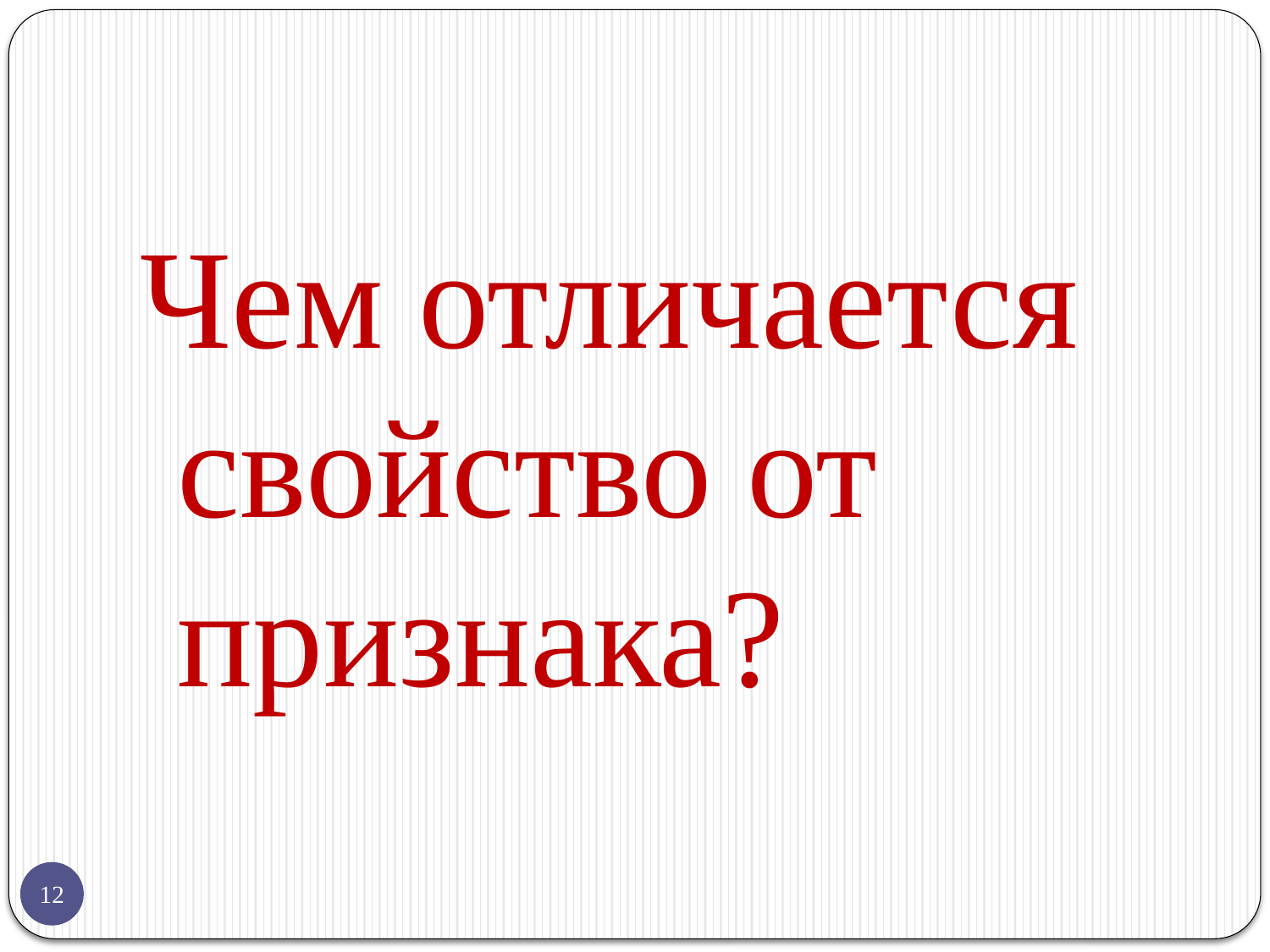

#
Чем отличается свойство от признака?
12